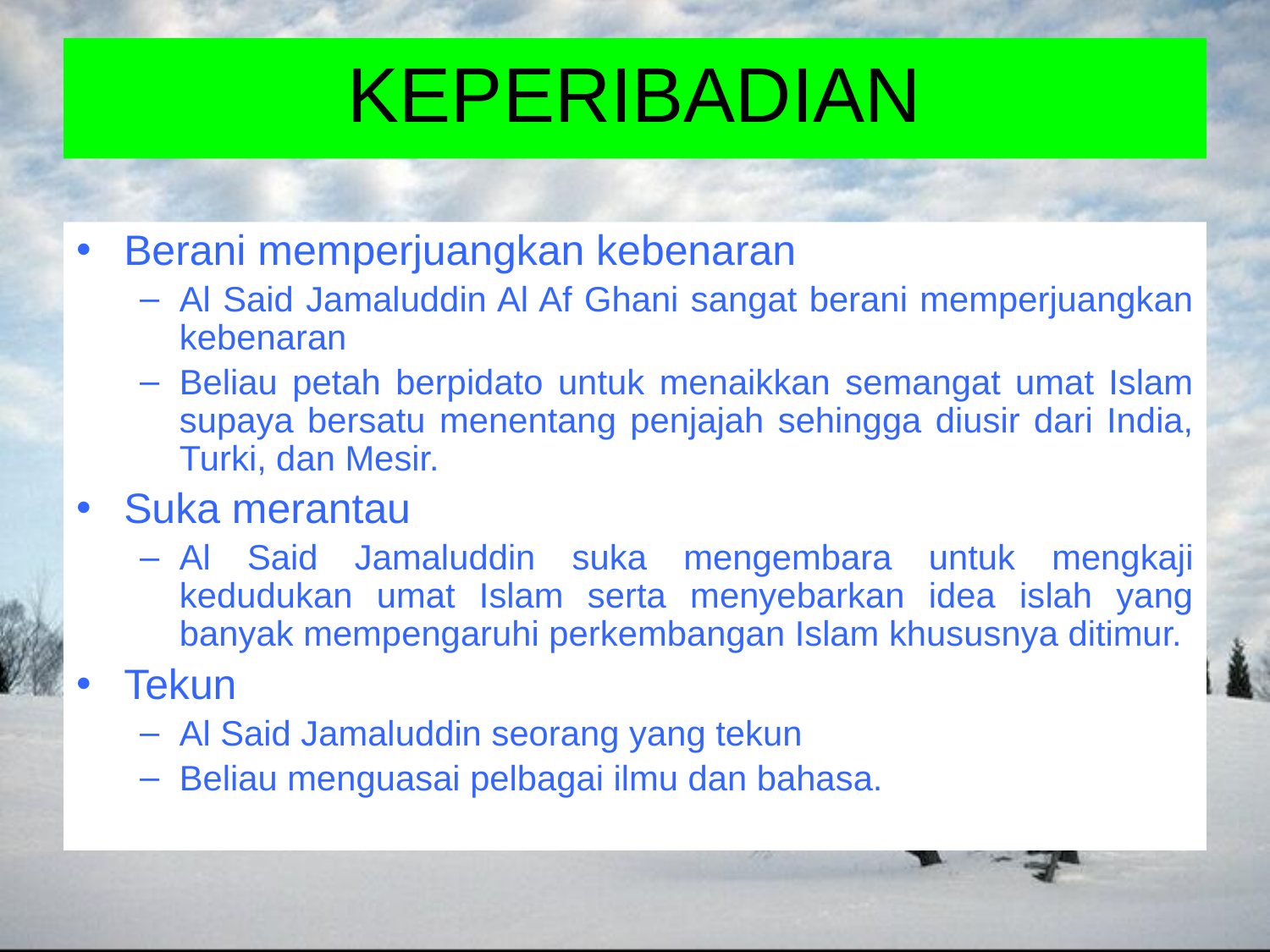

# KEPERIBADIAN
Berani memperjuangkan kebenaran
Al Said Jamaluddin Al Af Ghani sangat berani memperjuangkan kebenaran
Beliau petah berpidato untuk menaikkan semangat umat Islam supaya bersatu menentang penjajah sehingga diusir dari India, Turki, dan Mesir.
Suka merantau
Al Said Jamaluddin suka mengembara untuk mengkaji kedudukan umat Islam serta menyebarkan idea islah yang banyak mempengaruhi perkembangan Islam khususnya ditimur.
Tekun
Al Said Jamaluddin seorang yang tekun
Beliau menguasai pelbagai ilmu dan bahasa.